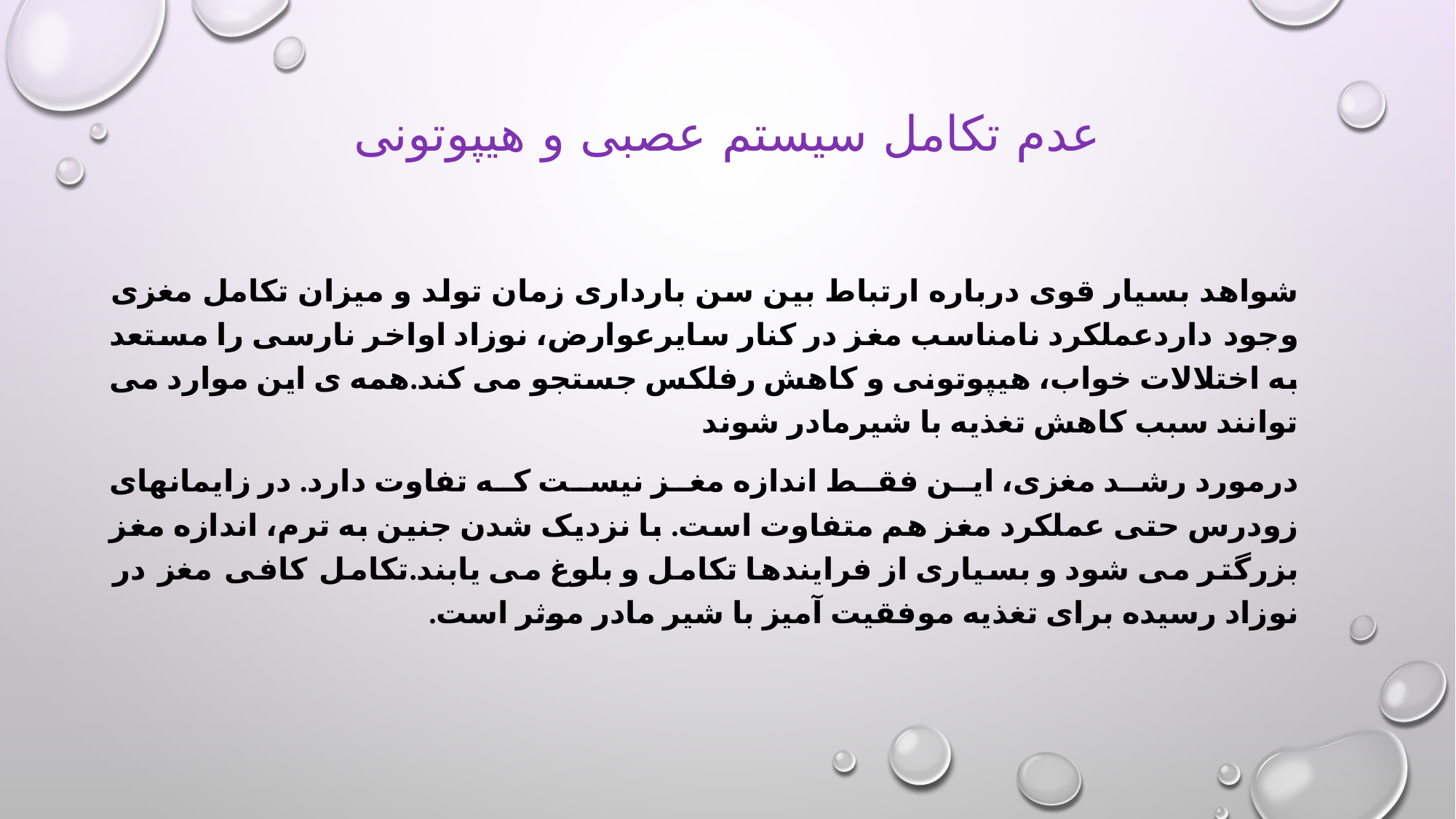

# عدم تکامل سیستم عصبی و هیپوتونی
شواهد بسیار قوی درباره ارتباط بین سن بارداری زمان تولد و میزان تکامل مغزی وجود داردعملکرد نامناسب مغز در کنار سایرعوارض، نوزاد اواخر نارسی را مستعد به اختلالات خواب، هیپوتونی و کاهش رفلکس جستجو می کند.همه ی این موارد می توانند سبب کاهش تغذیه با شیرمادر شوند
درمورد رشد مغزی، این فقط اندازه مغز نیست که تفاوت دارد. در زایمانهای زودرس حتی عملکرد مغز هم متفاوت است. با نزدیک شدن جنین به ترم، اندازه مغز بزرگتر می شود و بسیاری از فرایندها تکامل و بلوغ می یابند.تکامل کافی مغز در نوزاد رسیده برای تغذیه موفقیت آمیز با شیر مادر موثر است.